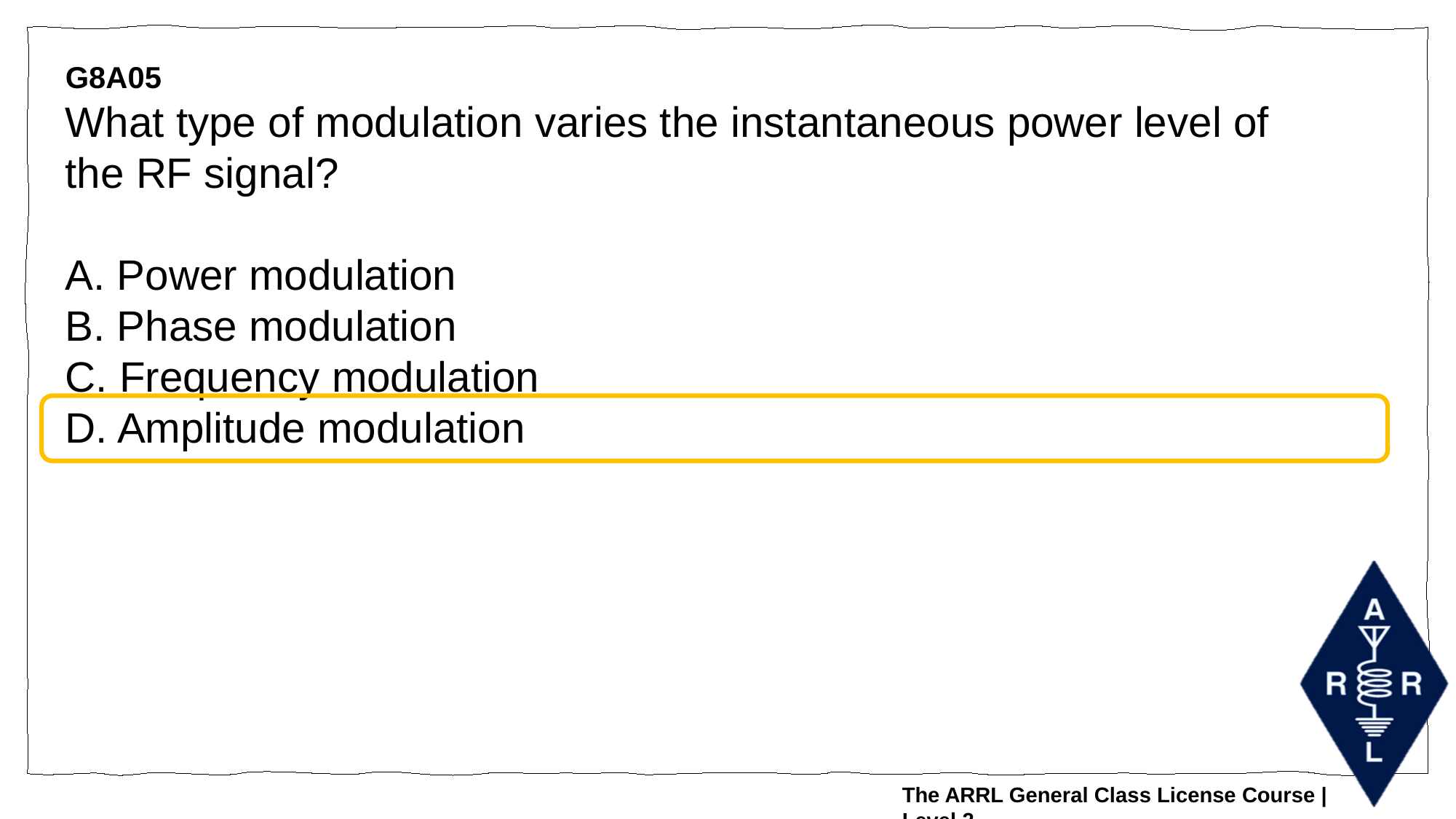

G8A05
What type of modulation varies the instantaneous power level of the RF signal?

A. Power modulation
B. Phase modulation
C. Frequency modulation
D. Amplitude modulation